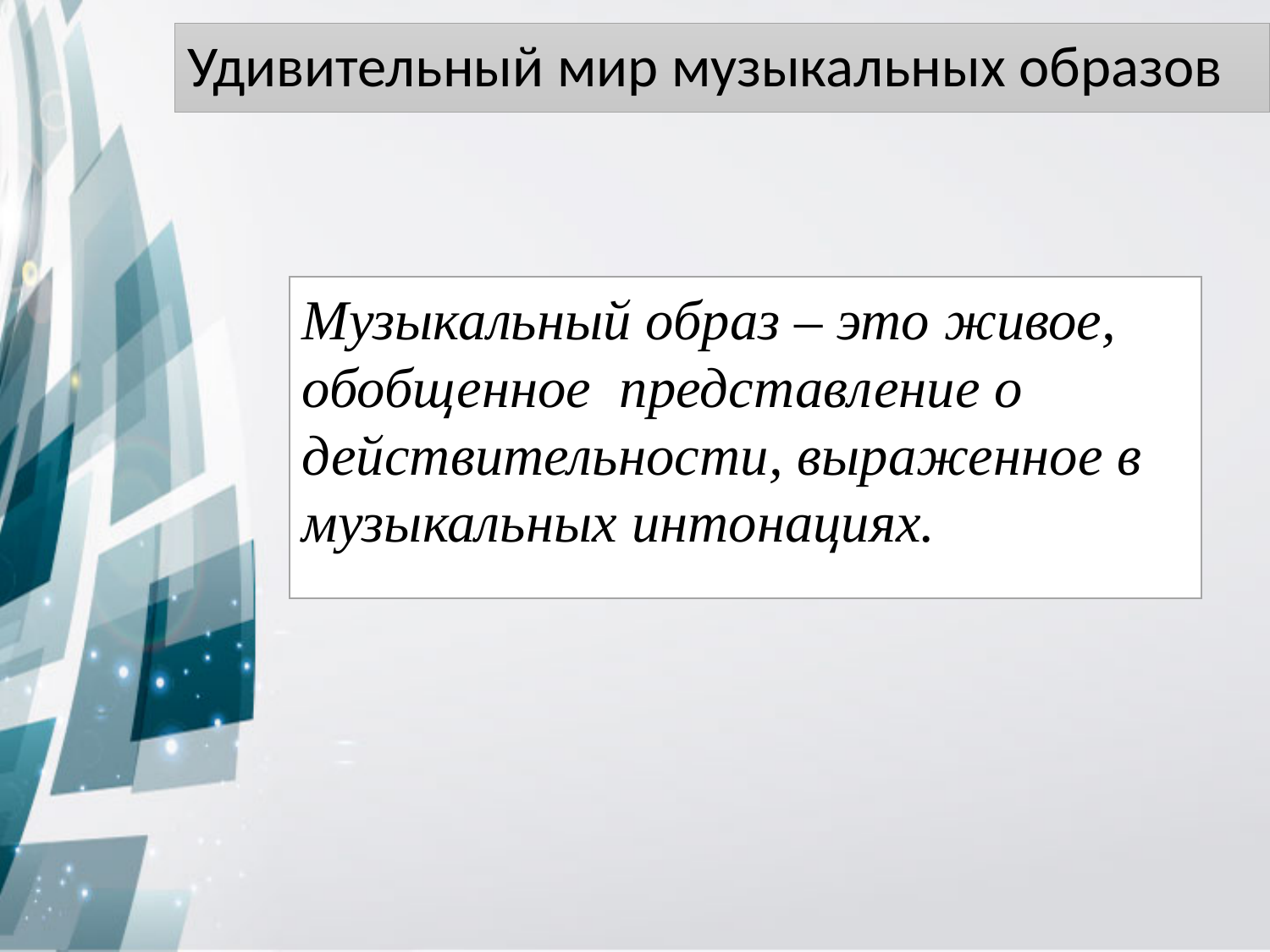

# Удивительный мир музыкальных образов
Музыкальный образ – это живое, обобщенное  представление о действительности, выраженное в музыкальных интонациях.